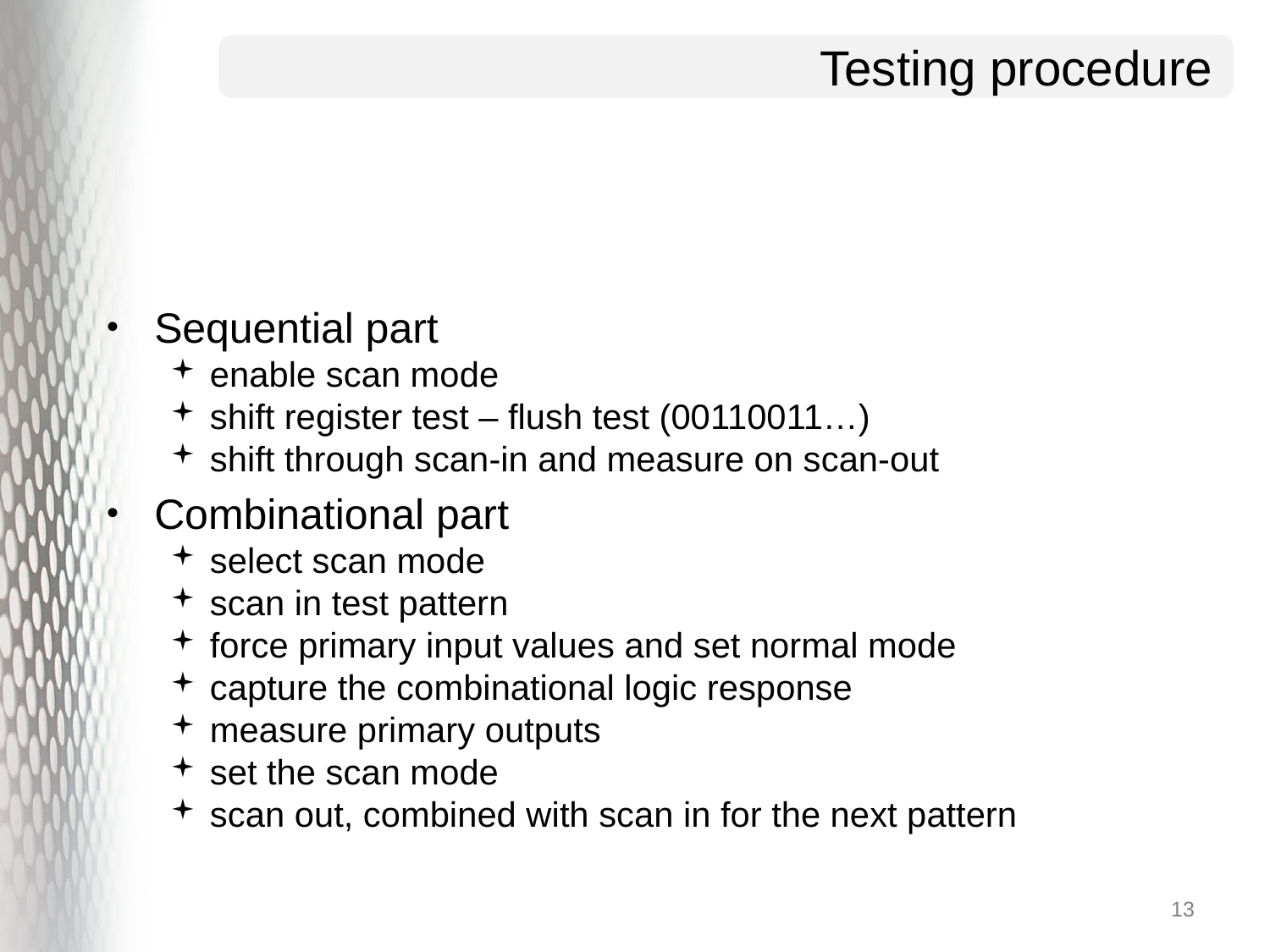

# Testing procedure
Sequential part
enable scan mode
shift register test – flush test (00110011…)
shift through scan-in and measure on scan-out
Combinational part
select scan mode
scan in test pattern
force primary input values and set normal mode
capture the combinational logic response
measure primary outputs
set the scan mode
scan out, combined with scan in for the next pattern